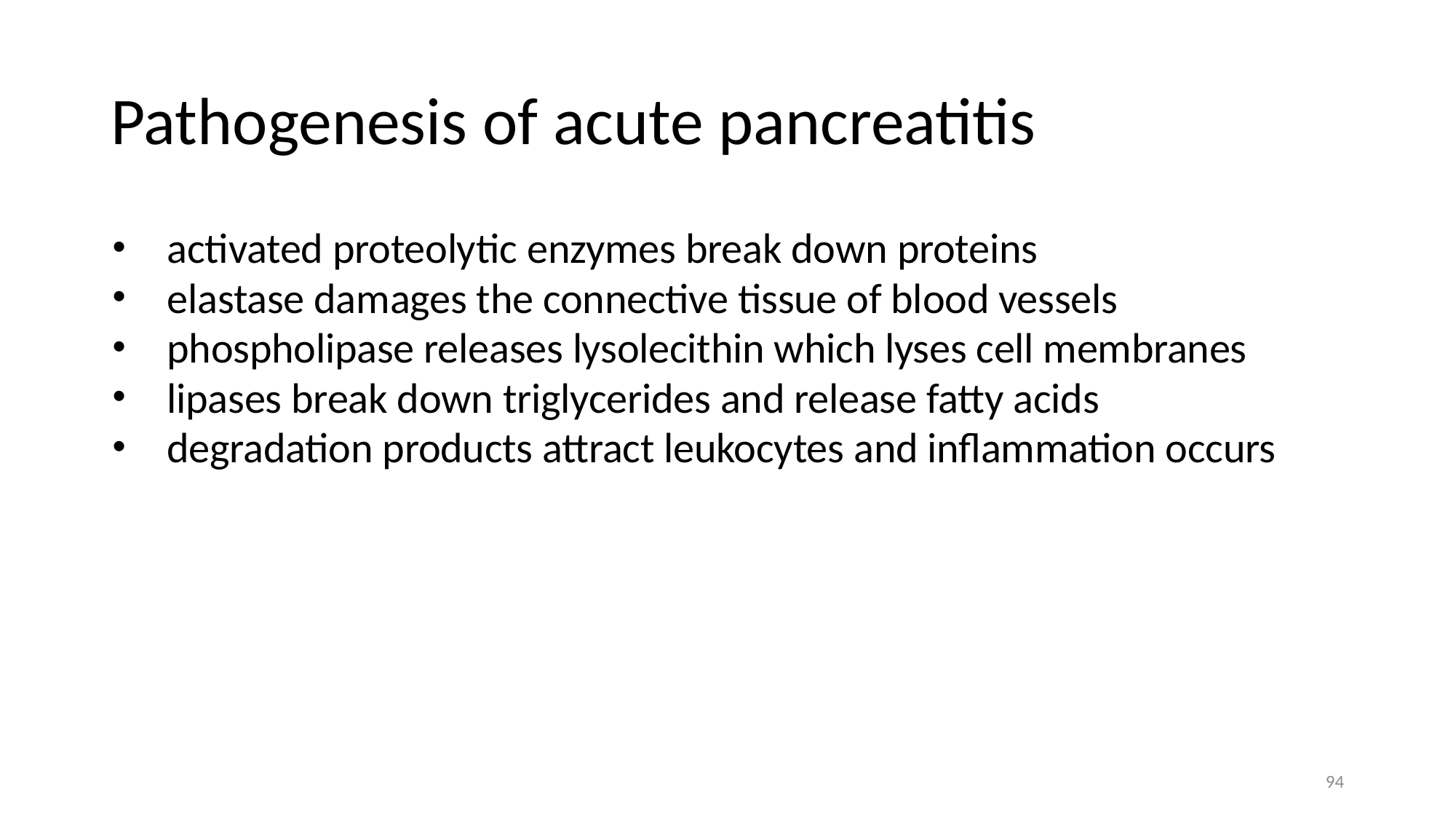

# Pathogenesis of acute pancreatitis
activated proteolytic enzymes break down proteins
elastase damages the connective tissue of blood vessels
phospholipase releases lysolecithin which lyses cell membranes
lipases break down triglycerides and release fatty acids
degradation products attract leukocytes and inflammation occurs
94